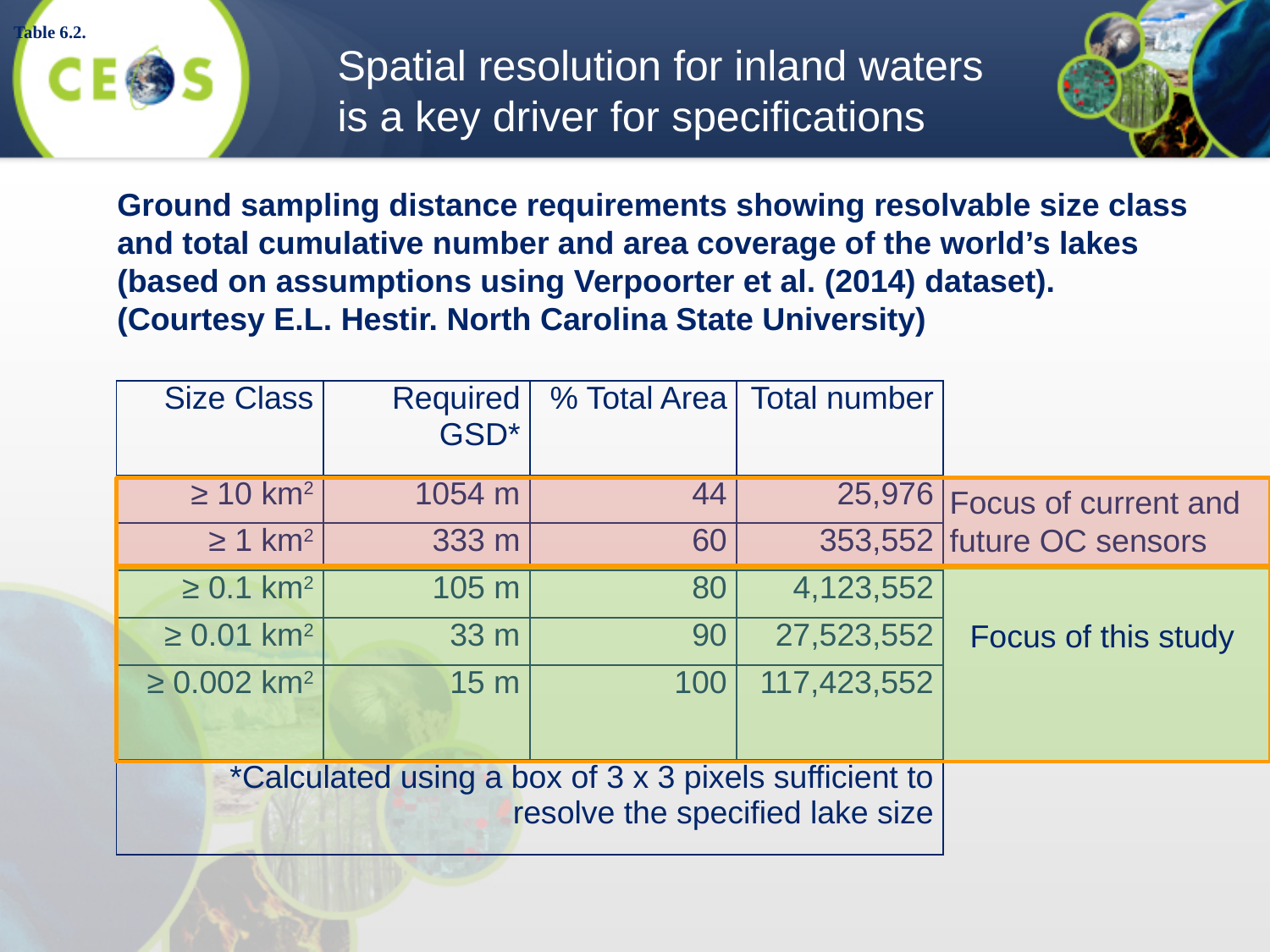

Table 6.2.
Spatial resolution for inland waters
is a key driver for specifications

Ground sampling distance requirements showing resolvable size class and total cumulative number and area coverage of the world’s lakes (based on assumptions using Verpoorter et al. (2014) dataset).
(Courtesy E.L. Hestir. North Carolina State University)
| Size Class | Required GSD\* | % Total Area | Total number |
| --- | --- | --- | --- |
| ≥ 10 km2 | 1054 m | 44 | 25,976 |
| ≥ 1 km2 | 333 m | 60 | 353,552 |
| ≥ 0.1 km2 | 105 m | 80 | 4,123,552 |
| ≥ 0.01 km2 | 33 m | 90 | 27,523,552 |
| ≥ 0.002 km2 | 15 m | 100 | 117,423,552 |
| \*Calculated using a box of 3 x 3 pixels sufficient to resolve the specified lake size |  |  |  |
Focus of current and  future OC sensors

Focus of this study